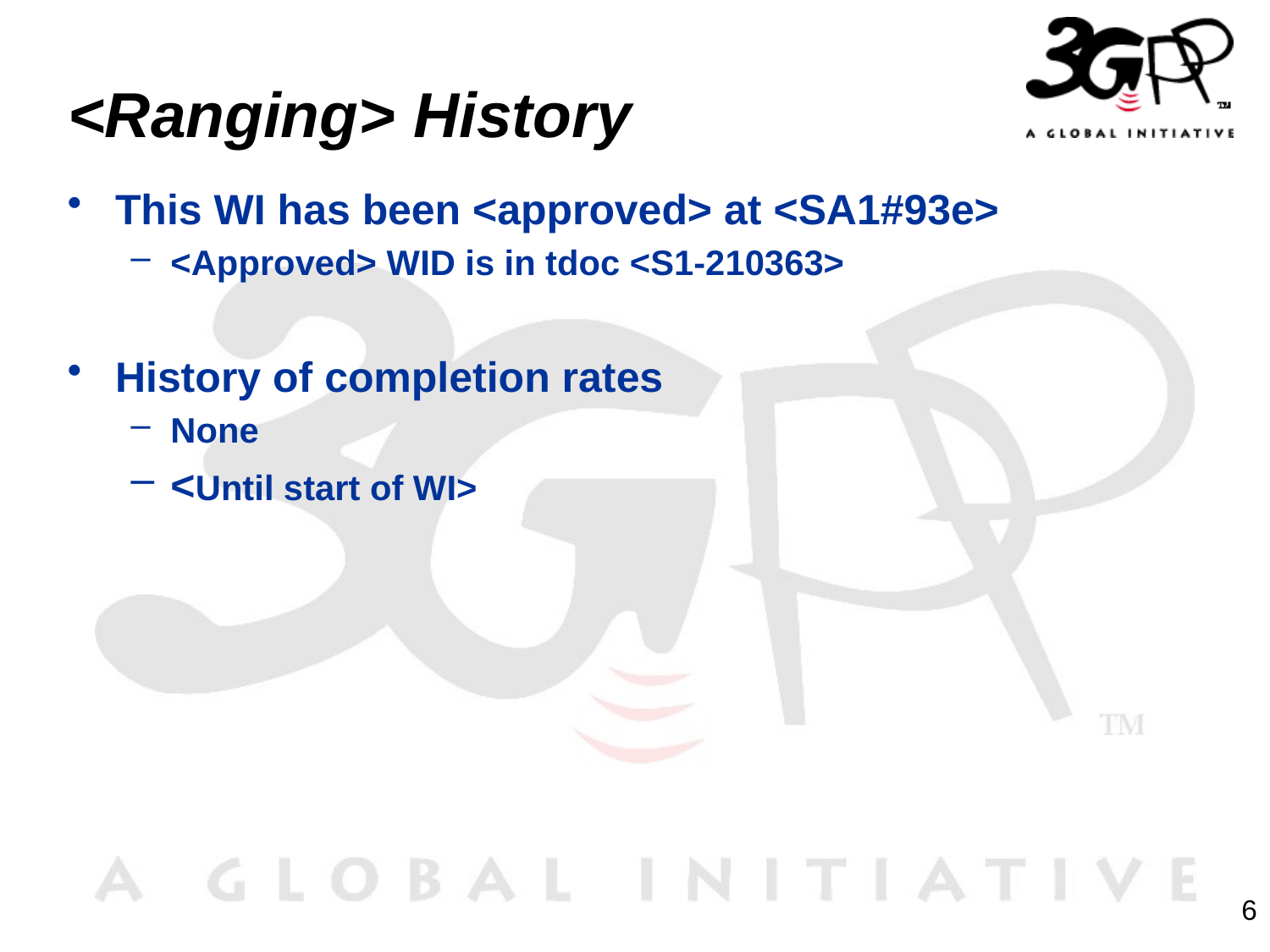

# <Ranging> History
This WI has been <approved> at <SA1#93e>
<Approved> WID is in tdoc <S1-210363>

History of completion rates
None
<Until start of WI>
6